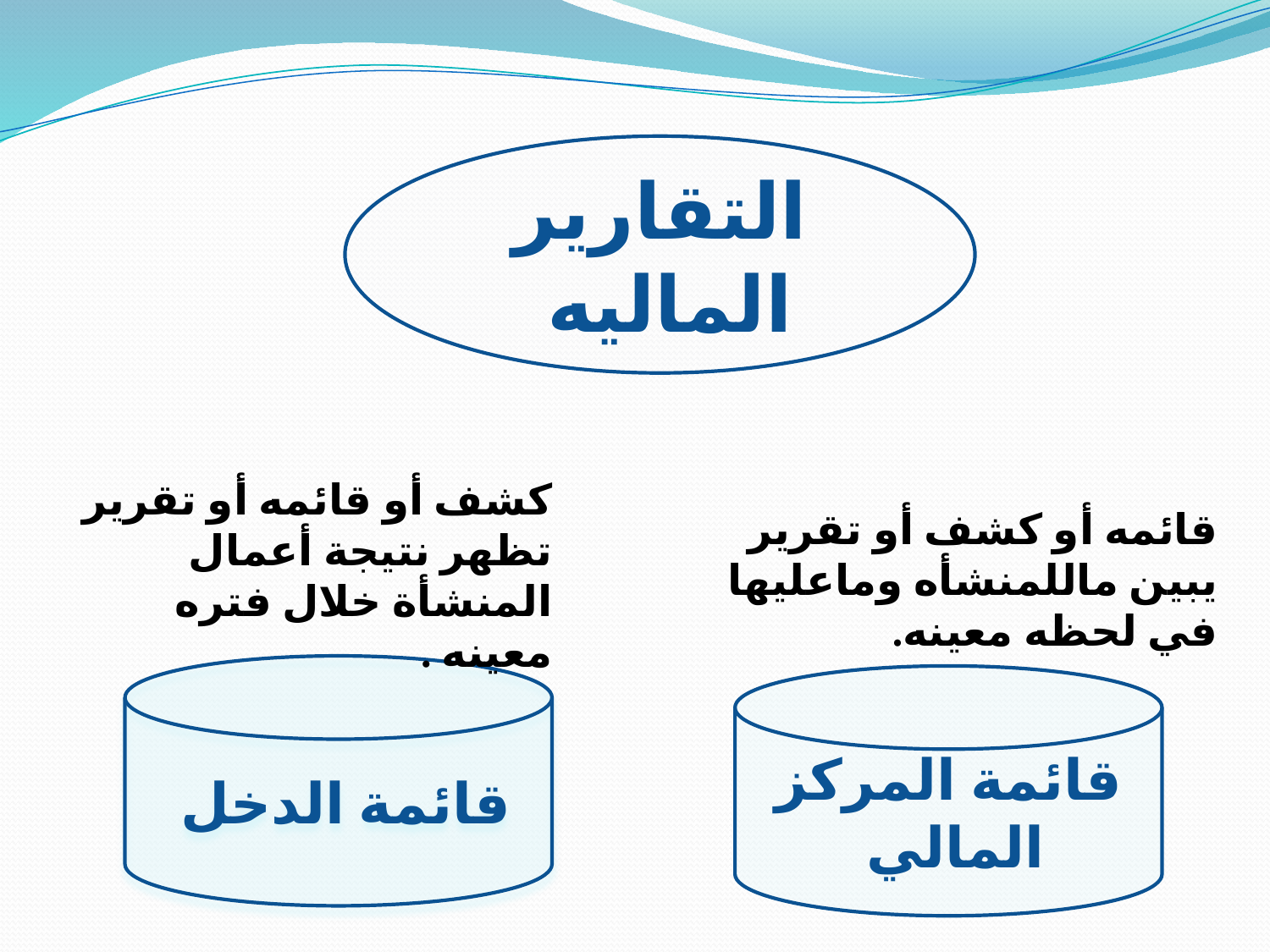

التقارير الماليه
كشف أو قائمه أو تقرير تظهر نتيجة أعمال المنشأة خلال فتره معينه .
قائمه أو كشف أو تقرير يبين ماللمنشأه وماعليها في لحظه معينه.
قائمة الدخل
قائمة المركز المالي